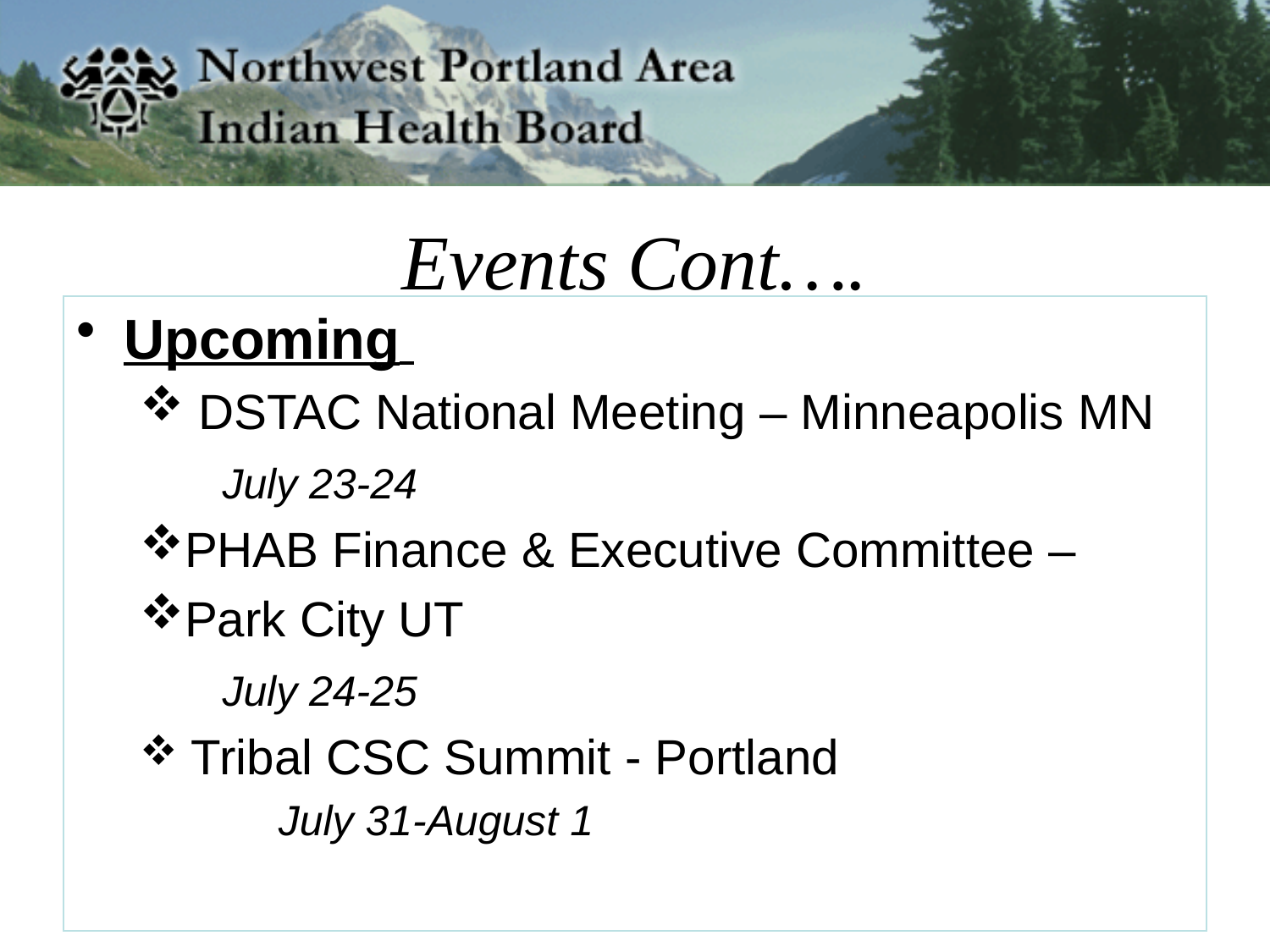

# Events Cont….
Upcoming
 DSTAC National Meeting – Minneapolis MN
      July 23-24
PHAB Finance & Executive Committee –
Park City UT
      July 24-25
 Tribal CSC Summit - Portland
	 July 31-August 1